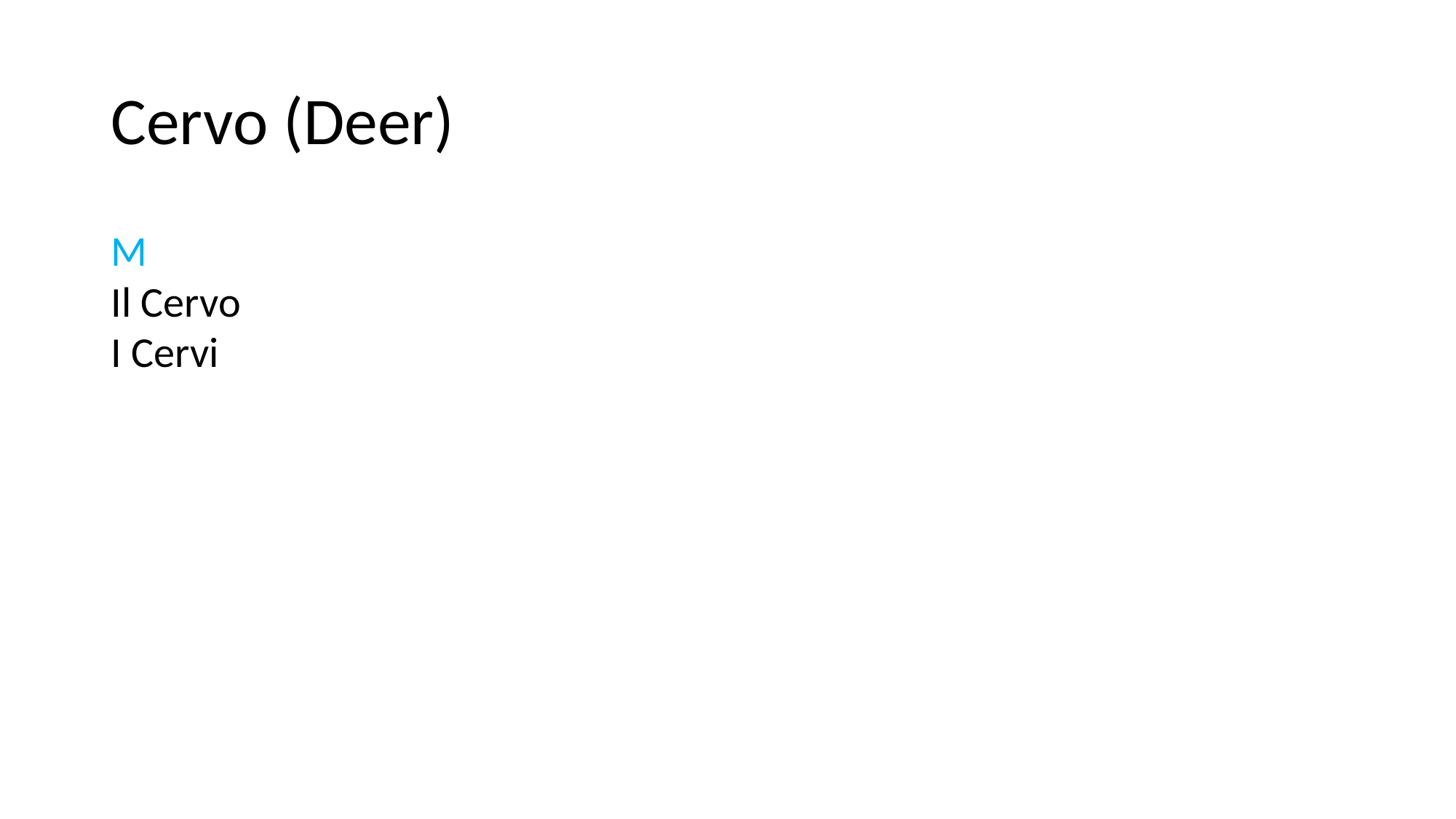

# Cervo (Deer)
M
Il Cervo
I Cervi